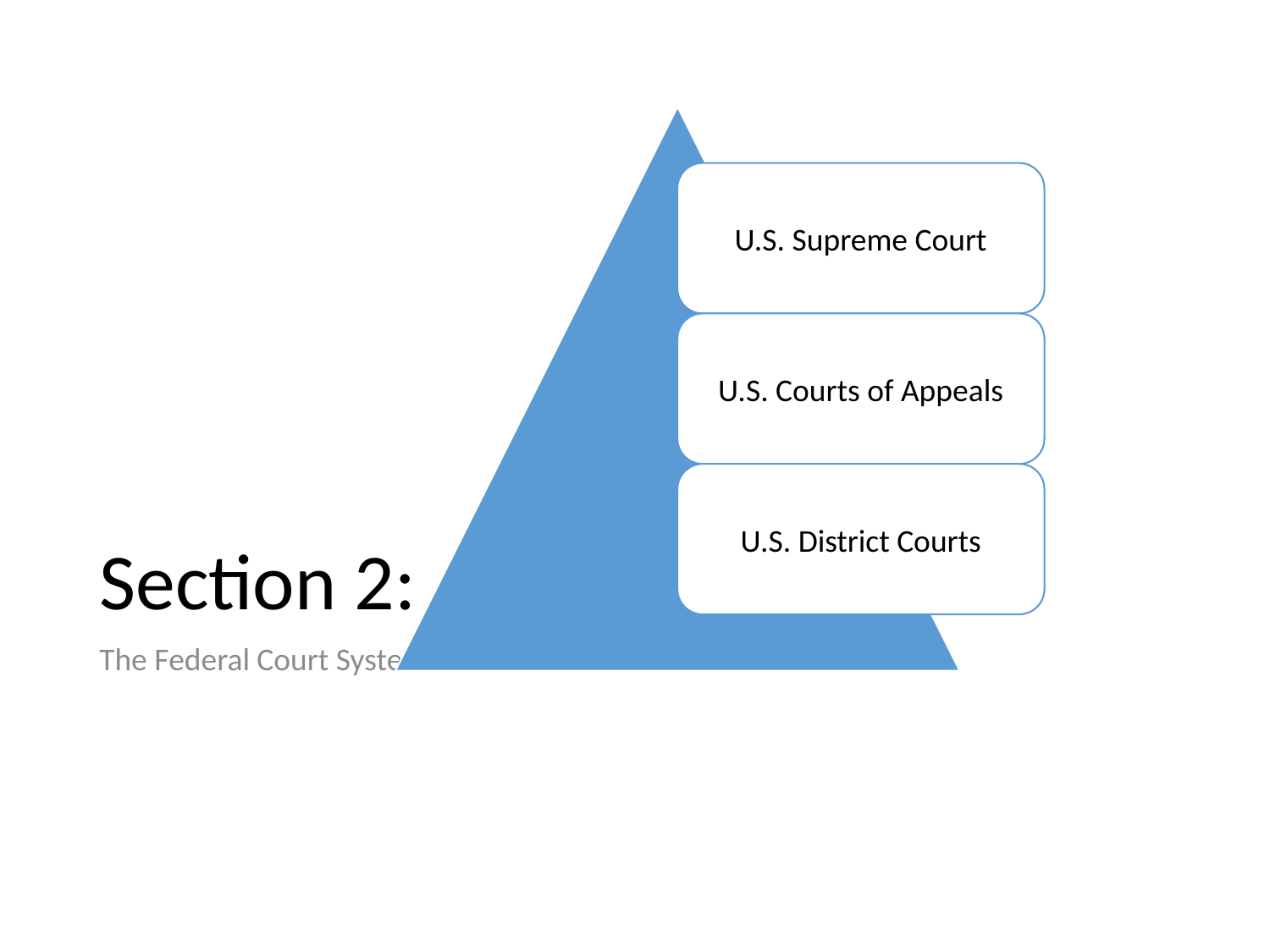

U.S. Supreme Court
U.S. Courts of Appeals
U.S. District Courts
# Section 2:
The Federal Court System